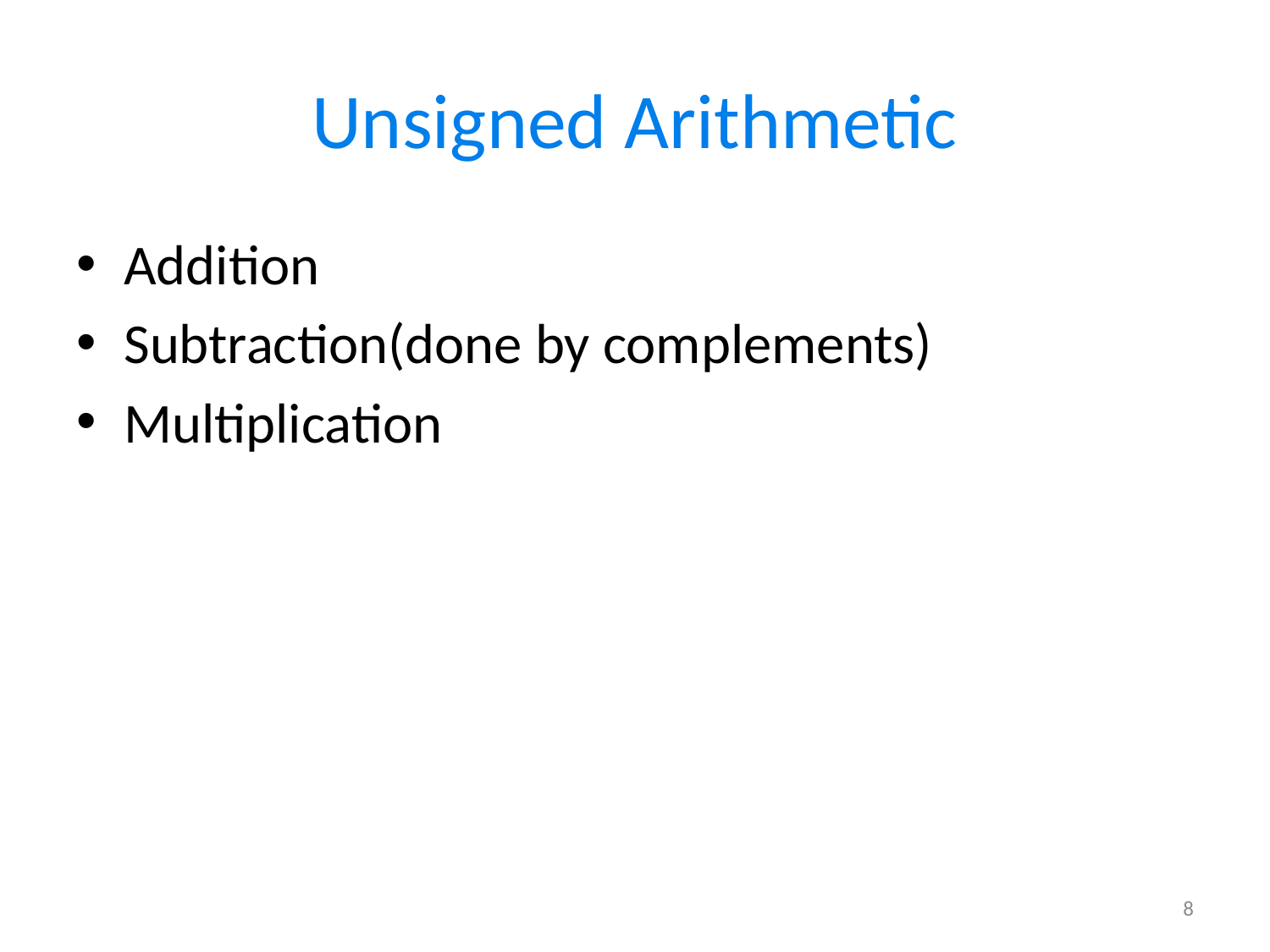

# Unsigned Arithmetic
Addition
Subtraction(done by complements)
Multiplication

8